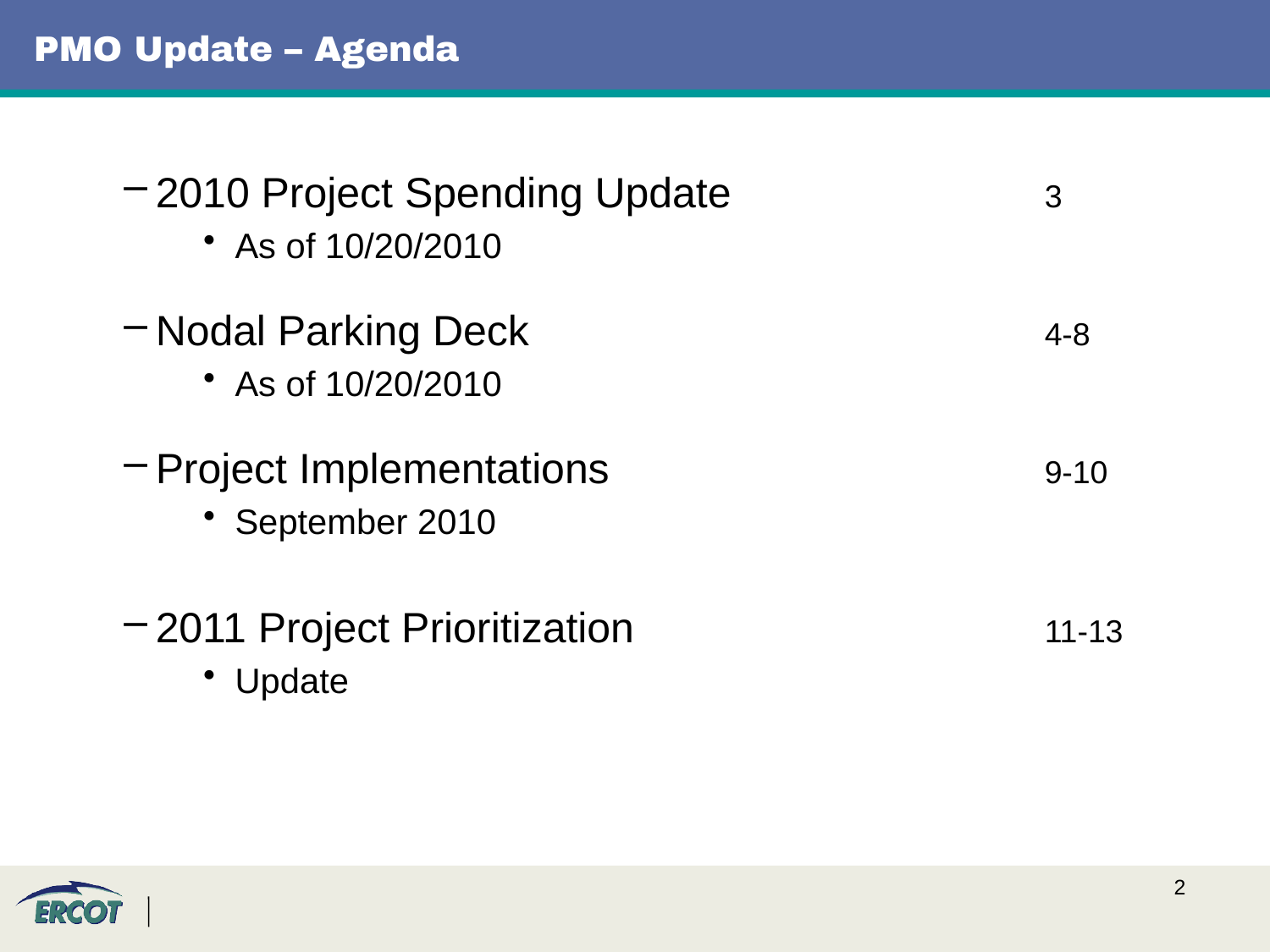

# PMO Update – Agenda
2010 Project Spending Update			3
As of 10/20/2010

Nodal Parking Deck					4-8
As of 10/20/2010

Project Implementations				9-10
September 2010

2011 Project Prioritization				11-13
Update